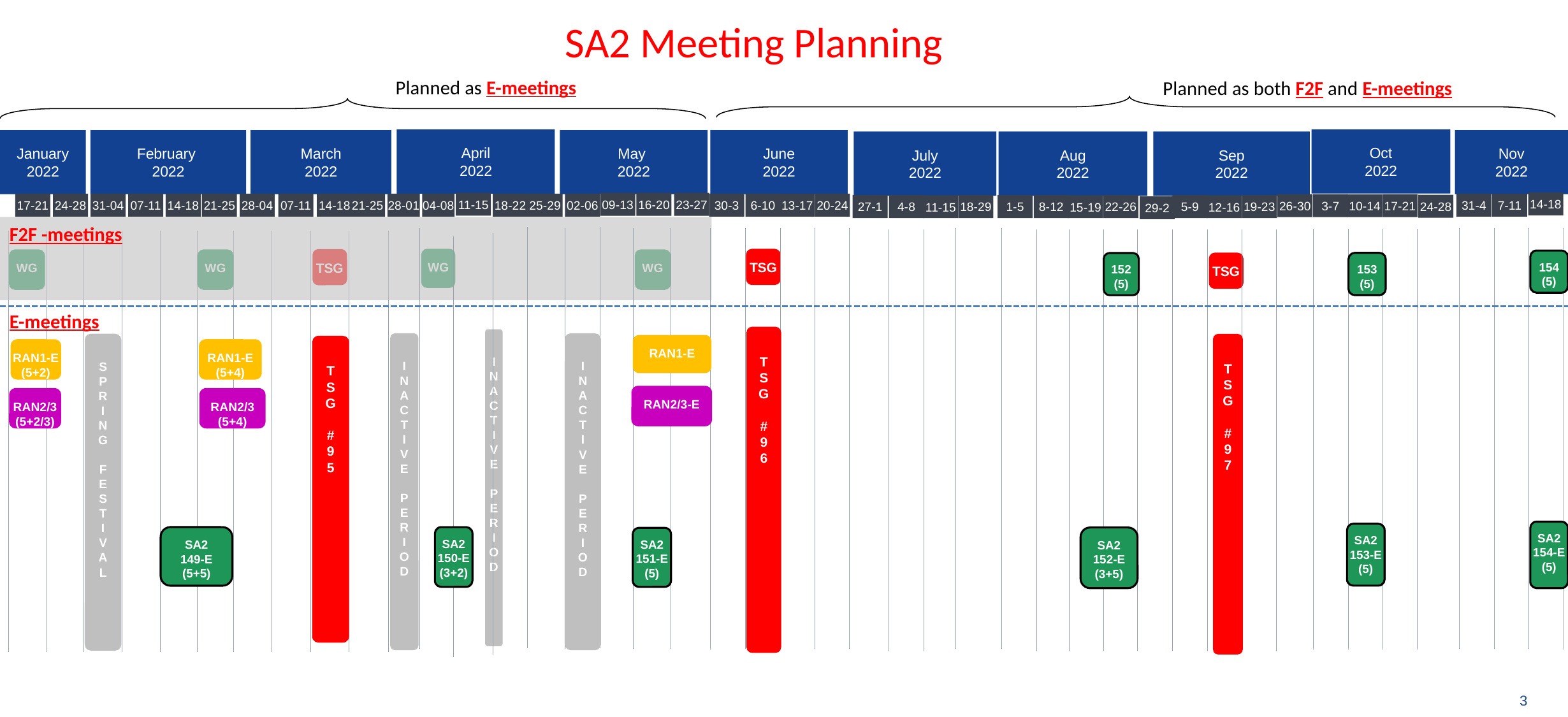

# SA2 Meeting Planning
Planned as E-meetings

Planned as both F2F and E-meetings

Oct
2022
April
2022
January
2022
February
2022
March
2022
May
2022
June
2022
Nov
2022
Aug
2022
Sep
2022
July
2022
14-18
11-15
09-13
16-20
23-27
17-21
24-28
31-04
07-11
14-18
21-25
28-04
07-11
14-18
21-25
28-01
04-08
18-22
25-29
02-06
30-3
6-10
20-24
31-4
13-17
7-11
26-30
3-7
17-21
10-14
24-28
1-5
8-12
22-26
5-9
19-23
27-1
4-8
18-29
15-19
12-16
11-15
29-2

F2F -meetings

WG
TSG
TSG
WG
WG
WG
154
(5)
TSG
153
(5)
152
(5)

E-meetings

T
S
G

#
9
6

I
N
A
C
T
I
V
E

P
E
R
I
O
D

I
N
A
C
T
I
V
E

P
E
R
I
O
D

I
N
A
C
T
I
V
E

P
E
R
I
O
D

S
P
R
I
N
G

F
E
S
T
I
V
A
L

T
S
G

#
9
7
RAN1-E

T
S
G

#
9
5
RAN1-E
(5+2)
RAN1-E
(5+4)
RAN2/3-E
RAN2/3
(5+2/3)
RAN2/3
(5+4)
SA2
154-E
(5)
SA2
153-E
(5)
SA2
149-E
(5+5)
SA2
150-E
(3+2)
SA2
152-E
(3+5)
SA2
151-E
(5)